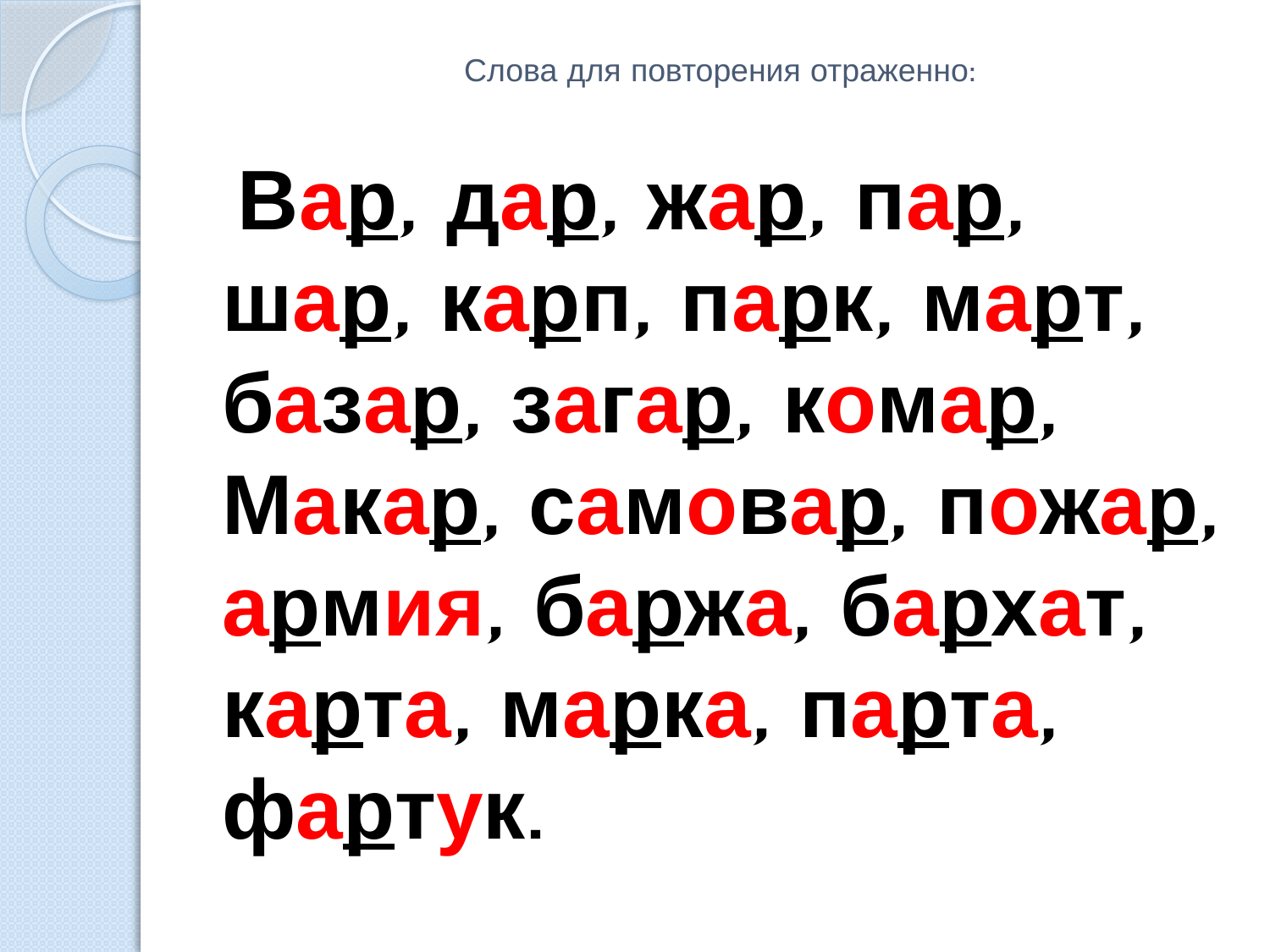

# Слова для повторения отраженно:
  Вар, дар, жар, пар, шар, карп, парк, март, базар, загар, комар, Макар, самовар, пожар, армия, баржа, бархат, карта, марка, парта, фартук.